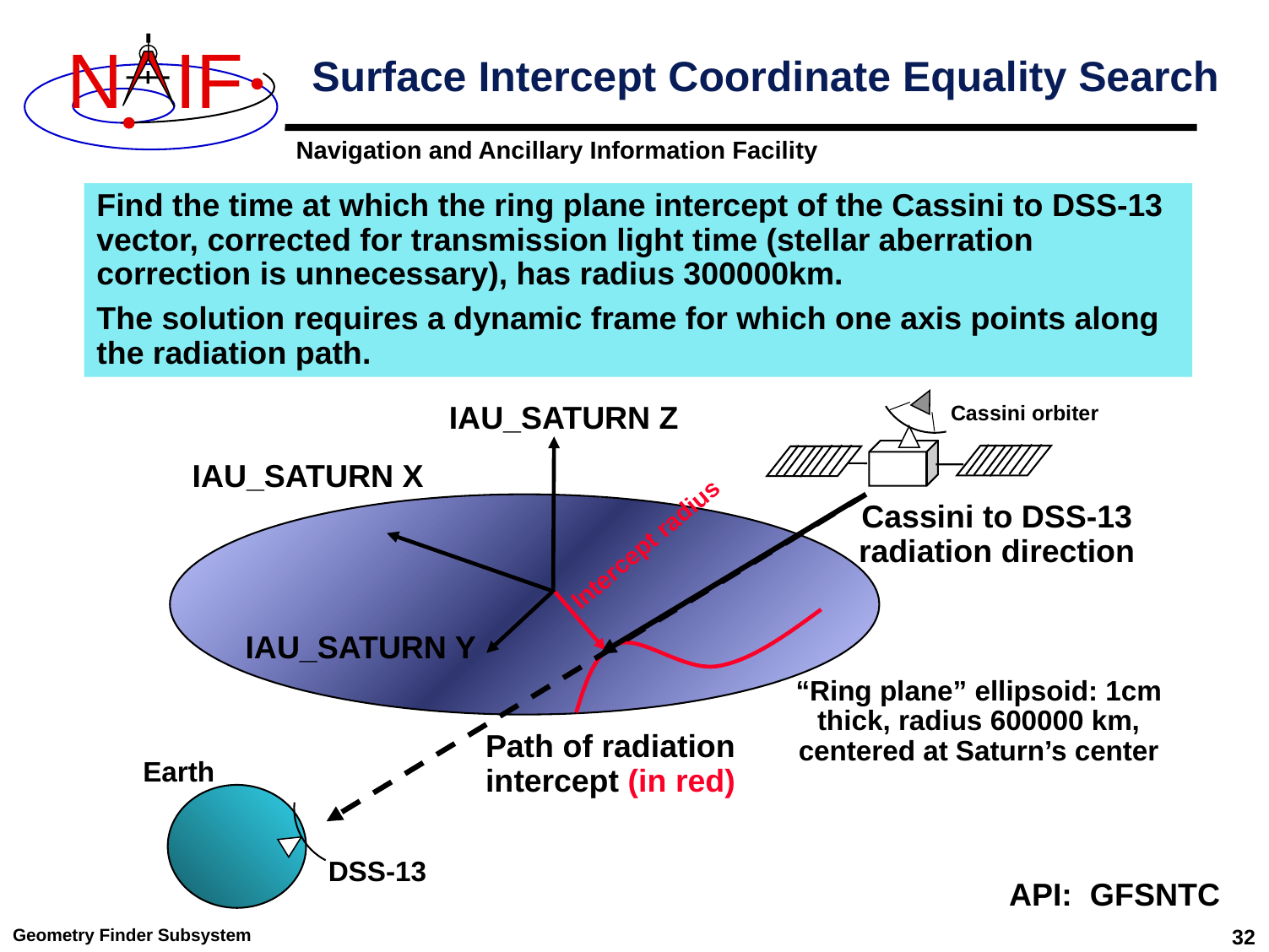

# Surface Intercept Coordinate Equality Search
Find the time at which the ring plane intercept of the Cassini to DSS-13 vector, corrected for transmission light time (stellar aberration correction is unnecessary), has radius 300000km.
The solution requires a dynamic frame for which one axis points along the radiation path.

Cassini orbiter
IAU_SATURN Z

IAU_SATURN X

Cassini to DSS-13 radiation direction

Intercept radius

IAU_SATURN Y
“Ring plane” ellipsoid: 1cm thick, radius 600000 km, centered at Saturn’s center
Path of radiation intercept (in red)
Earth

DSS-13
API:  GFSNTC
Geometry Finder Subsystem
32